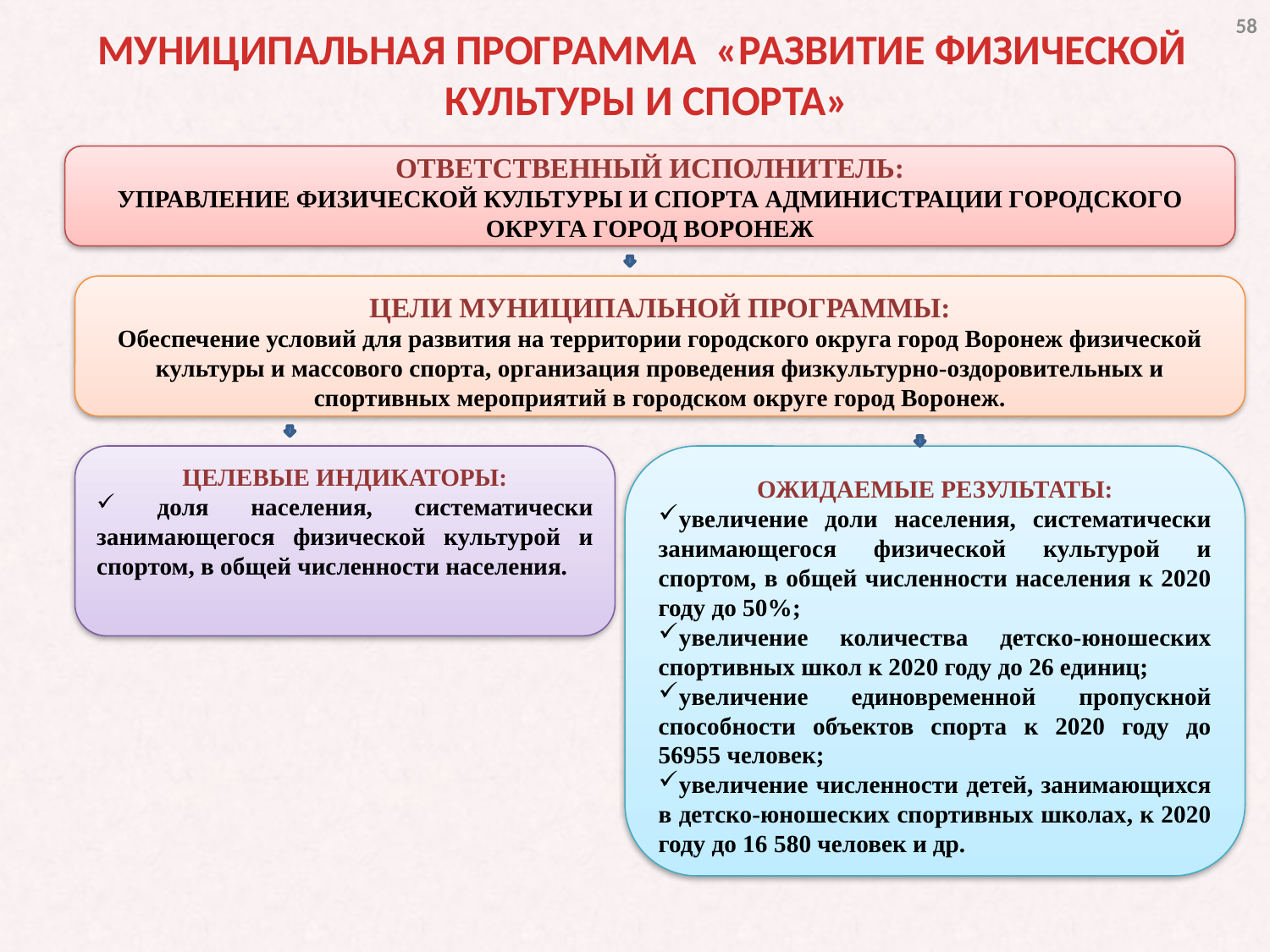

58
МУНИЦИПАЛЬНАЯ ПРОГРАММА  «РАЗВИТИЕ ФИЗИЧЕСКОЙ
КУЛЬТУРЫ И СПОРТА»
ОТВЕТСТВЕННЫЙ ИСПОЛНИТЕЛЬ:
УПРАВЛЕНИЕ ФИЗИЧЕСКОЙ КУЛЬТУРЫ И СПОРТА АДМИНИСТРАЦИИ ГОРОДСКОГО ОКРУГА ГОРОД ВОРОНЕЖ

ЦЕЛИ МУНИЦИПАЛЬНОЙ ПРОГРАММЫ:
Обеспечение условий для развития на территории городского округа город Воронеж физической культуры и массового спорта, организация проведения физкультурно-оздоровительных и спортивных мероприятий в городском округе город Воронеж.

ЦЕЛЕВЫЕ ИНДИКАТОРЫ:
 доля населения, систематически занимающегося физической культурой и спортом, в общей численности населения.

ОЖИДАЕМЫЕ РЕЗУЛЬТАТЫ:
увеличение доли населения, систематически занимающегося физической культурой и спортом, в общей численности населения к 2020 году до 50%;
увеличение количества детско-юношеских спортивных школ к 2020 году до 26 единиц;
увеличение единовременной пропускной способности объектов спорта к 2020 году до 56955 человек;
увеличение численности детей, занимающихся в детско-юношеских спортивных школах, к 2020 году до 16 580 человек и др.